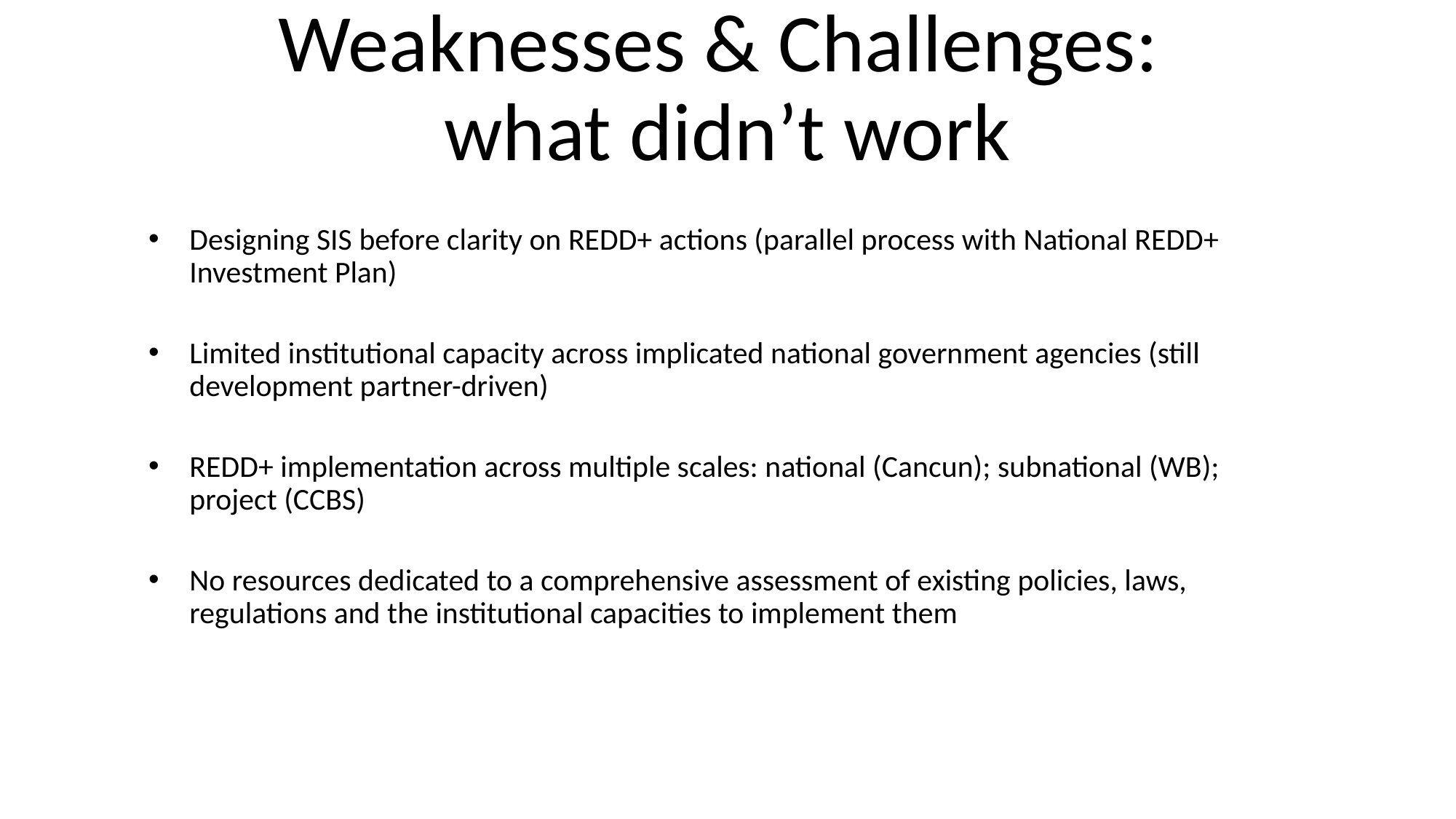

# Weaknesses & Challenges: what didn’t work
Designing SIS before clarity on REDD+ actions (parallel process with National REDD+ Investment Plan)

Limited institutional capacity across implicated national government agencies (still development partner-driven)

REDD+ implementation across multiple scales: national (Cancun); subnational (WB); project (CCBS)

No resources dedicated to a comprehensive assessment of existing policies, laws, regulations and the institutional capacities to implement them